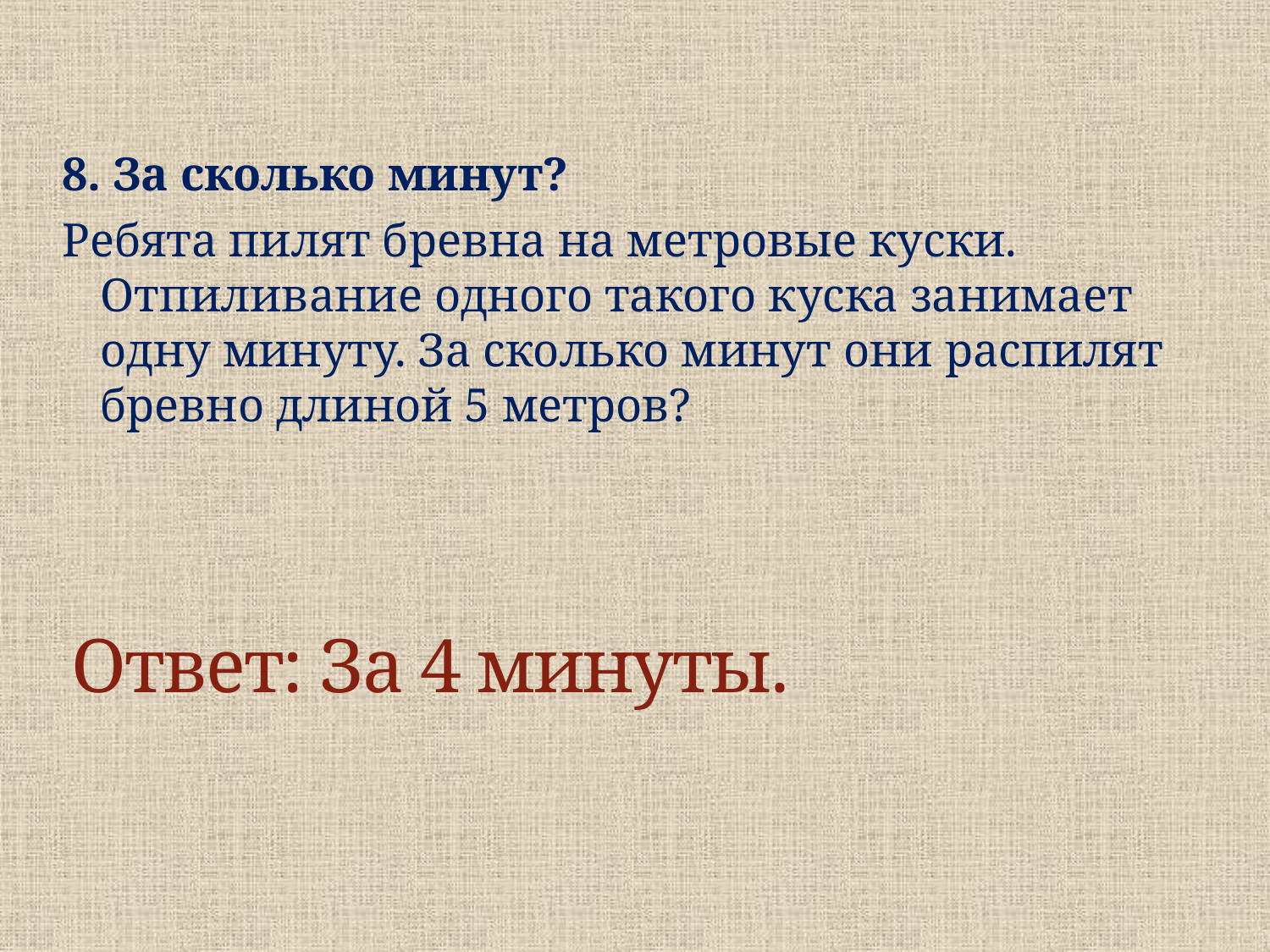

8. За сколько минут?
Ребята пилят бревна на метровые куски. Отпиливание одного такого куска занимает одну минуту. За сколько минут они распилят бревно длиной 5 метров?

# Ответ: За 4 минуты.